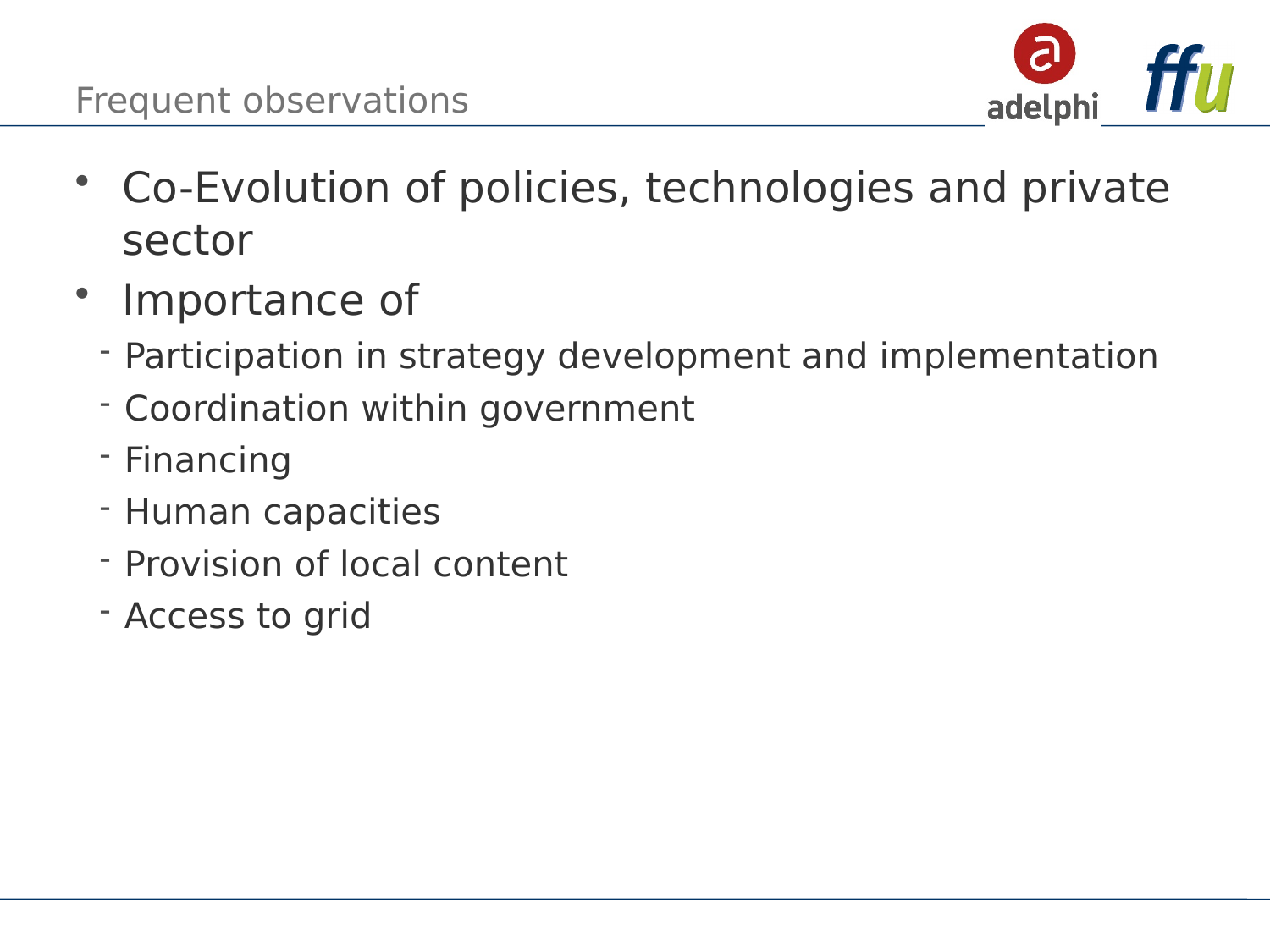

# Frequent observations
Co-Evolution of policies, technologies and private sector
Importance of
Participation in strategy development and implementation
Coordination within government
Financing
Human capacities
Provision of local content
Access to grid